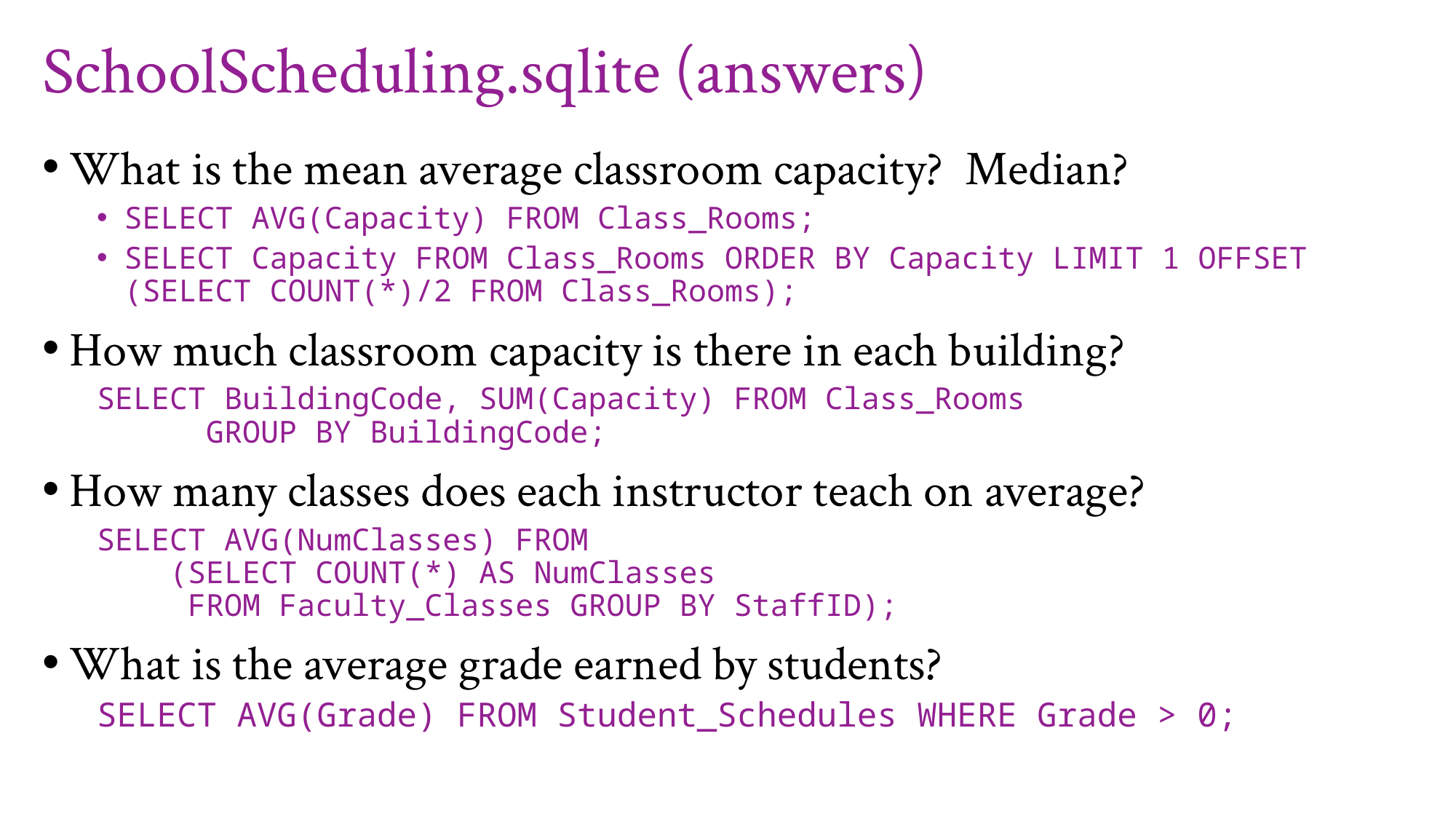

# SchoolScheduling.sqlite (answers)
What is the mean average classroom capacity?  Median?
SELECT AVG(Capacity) FROM Class_Rooms;
SELECT Capacity FROM Class_Rooms ORDER BY Capacity LIMIT 1 OFFSET (SELECT COUNT(*)/2 FROM Class_Rooms);
How much classroom capacity is there in each building?
SELECT BuildingCode, SUM(Capacity) FROM Class_Rooms
	GROUP BY BuildingCode;
How many classes does each instructor teach on average?
SELECT AVG(NumClasses) FROM
    (SELECT COUNT(*) AS NumClasses
     FROM Faculty_Classes GROUP BY StaffID);
What is the average grade earned by students?
SELECT AVG(Grade) FROM Student_Schedules WHERE Grade > 0;